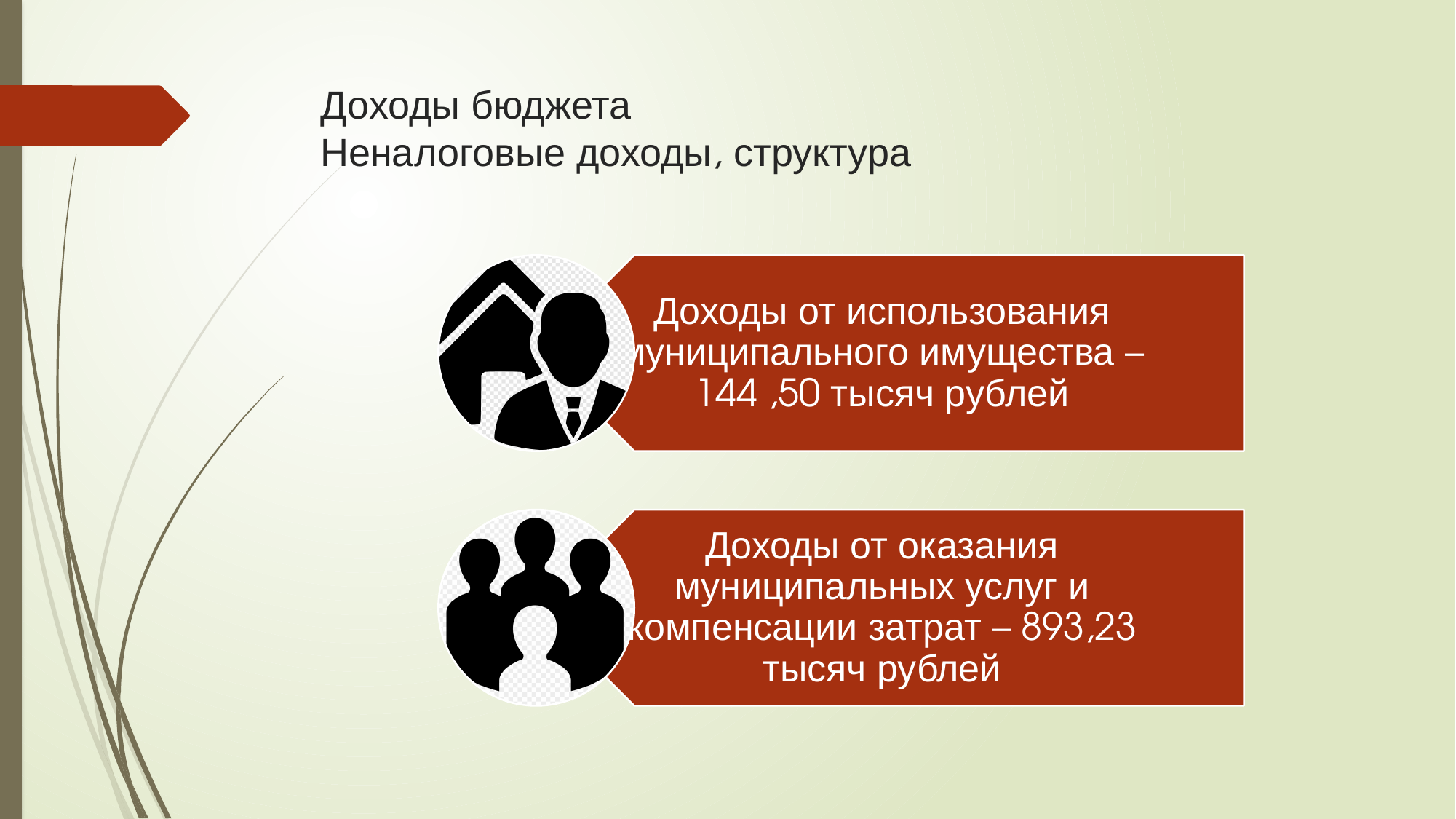

# Доходы бюджета Неналоговые доходы, структура
Доходы от использования муниципального имущества – 144 ,50 тысяч рублей
Доходы от оказания муниципальных услуг и компенсации затрат – 893,23 тысяч рублей